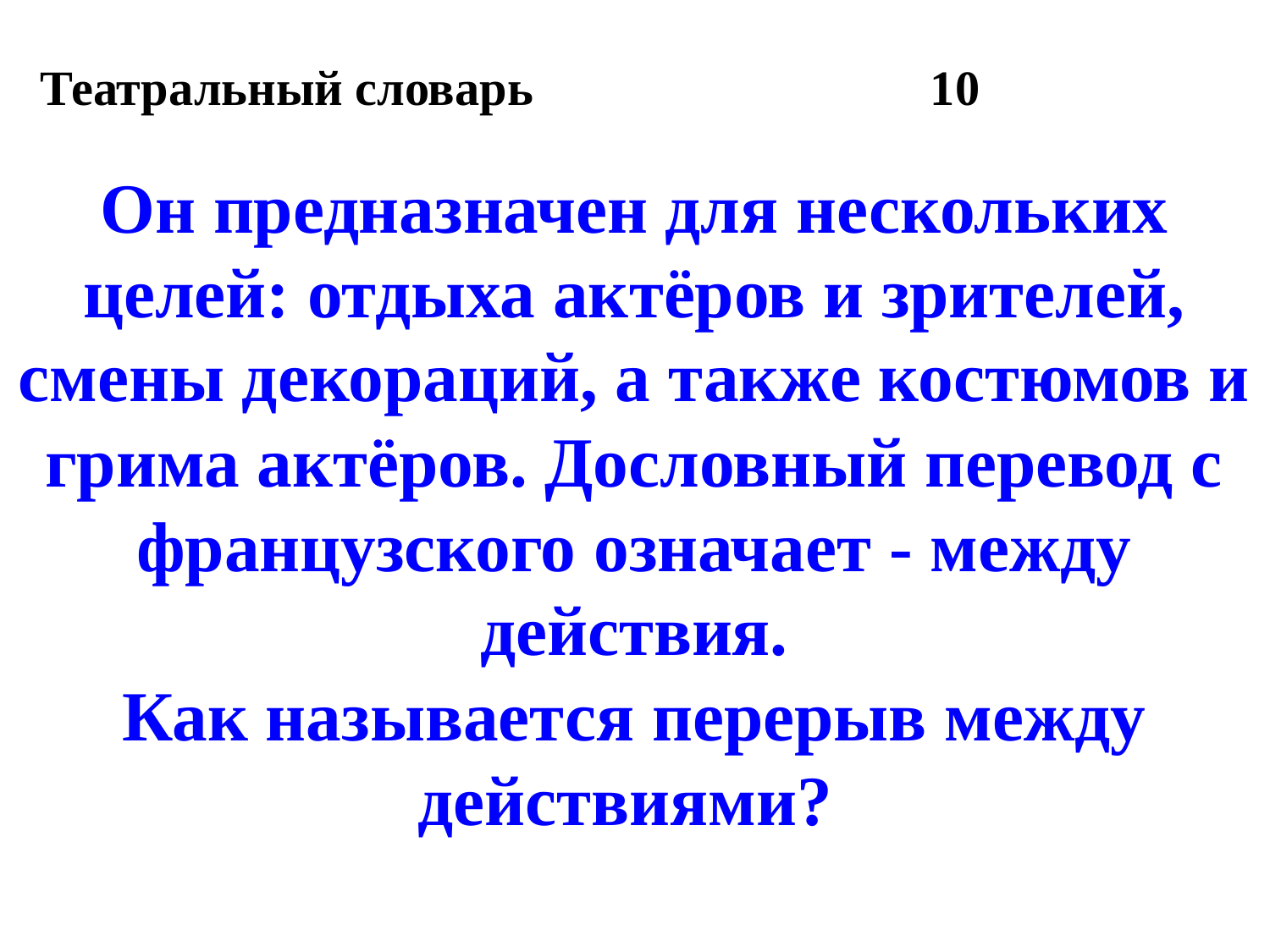

Театральный словарь
10
Он предназначен для нескольких целей: отдыха актёров и зрителей, смены декораций, а также костюмов и грима актёров. Дословный перевод с французского означает - между действия.
Как называется перерыв между действиями?